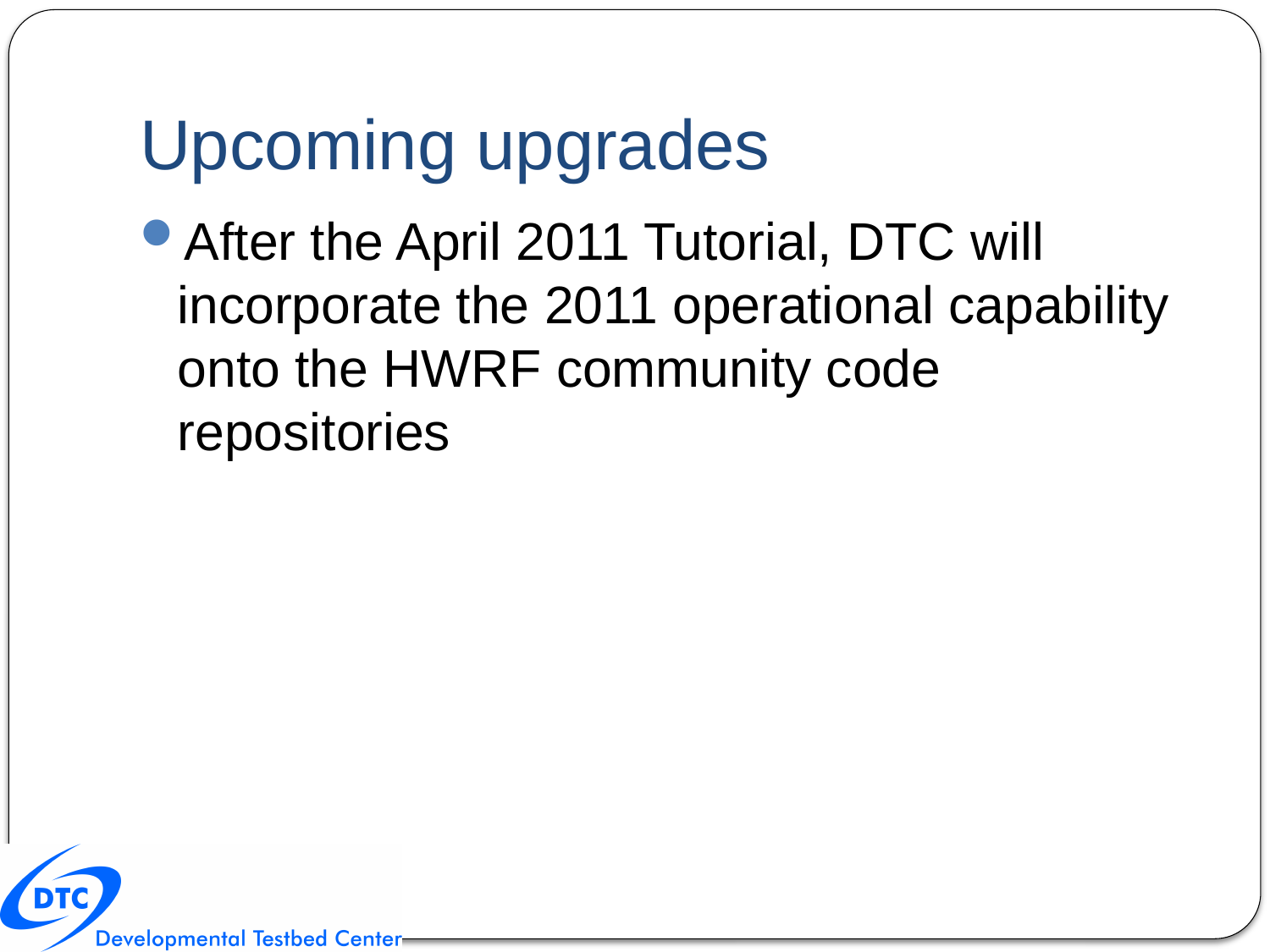

# Upcoming upgrades
After the April 2011 Tutorial, DTC will incorporate the 2011 operational capability onto the HWRF community code repositories